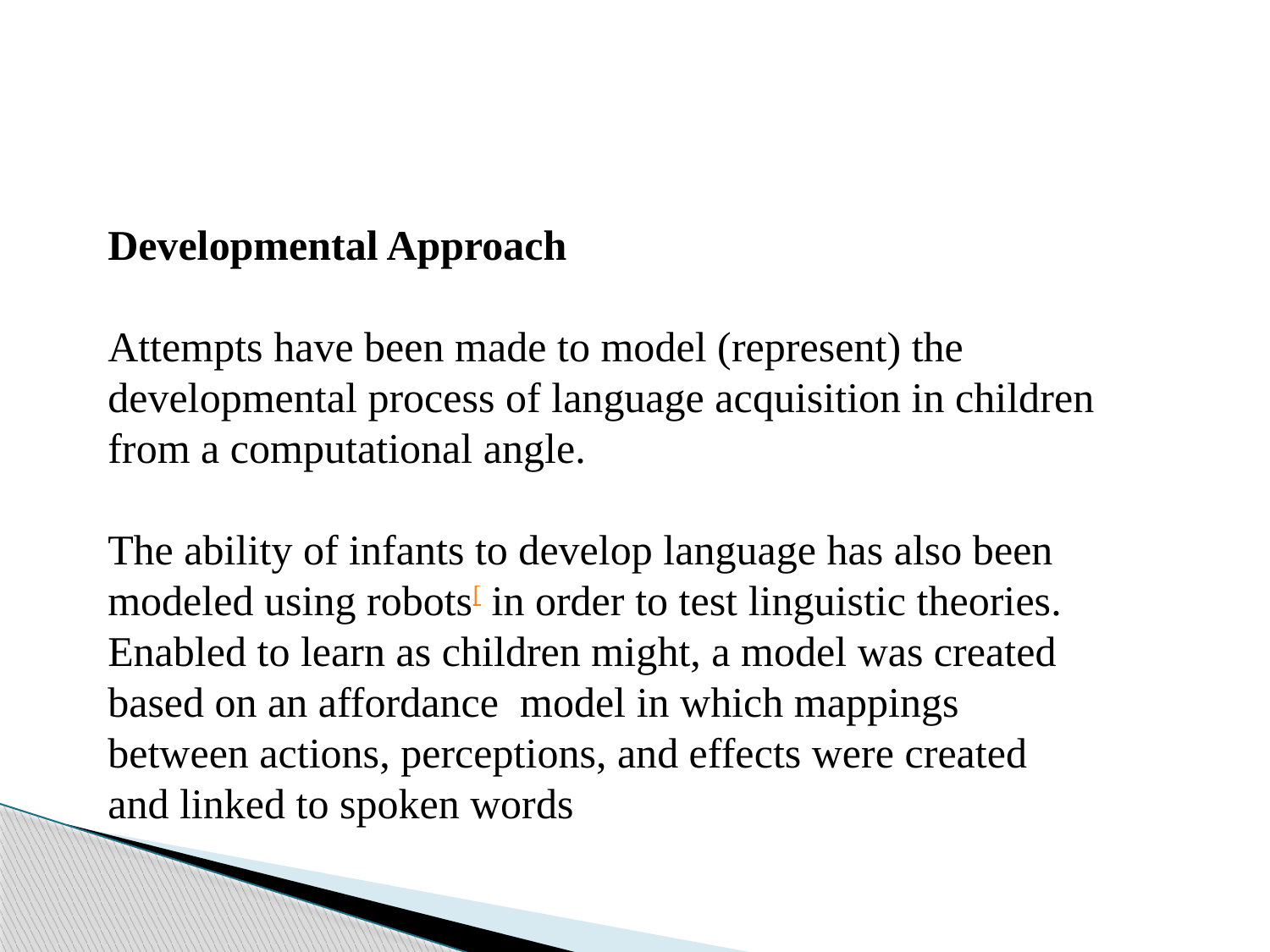

Developmental Approach

Attempts have been made to model (represent) the developmental process of language acquisition in children from a computational angle.

The ability of infants to develop language has also been modeled using robots[ in order to test linguistic theories. Enabled to learn as children might, a model was created based on an affordance  model in which mappings between actions, perceptions, and effects were created and linked to spoken words